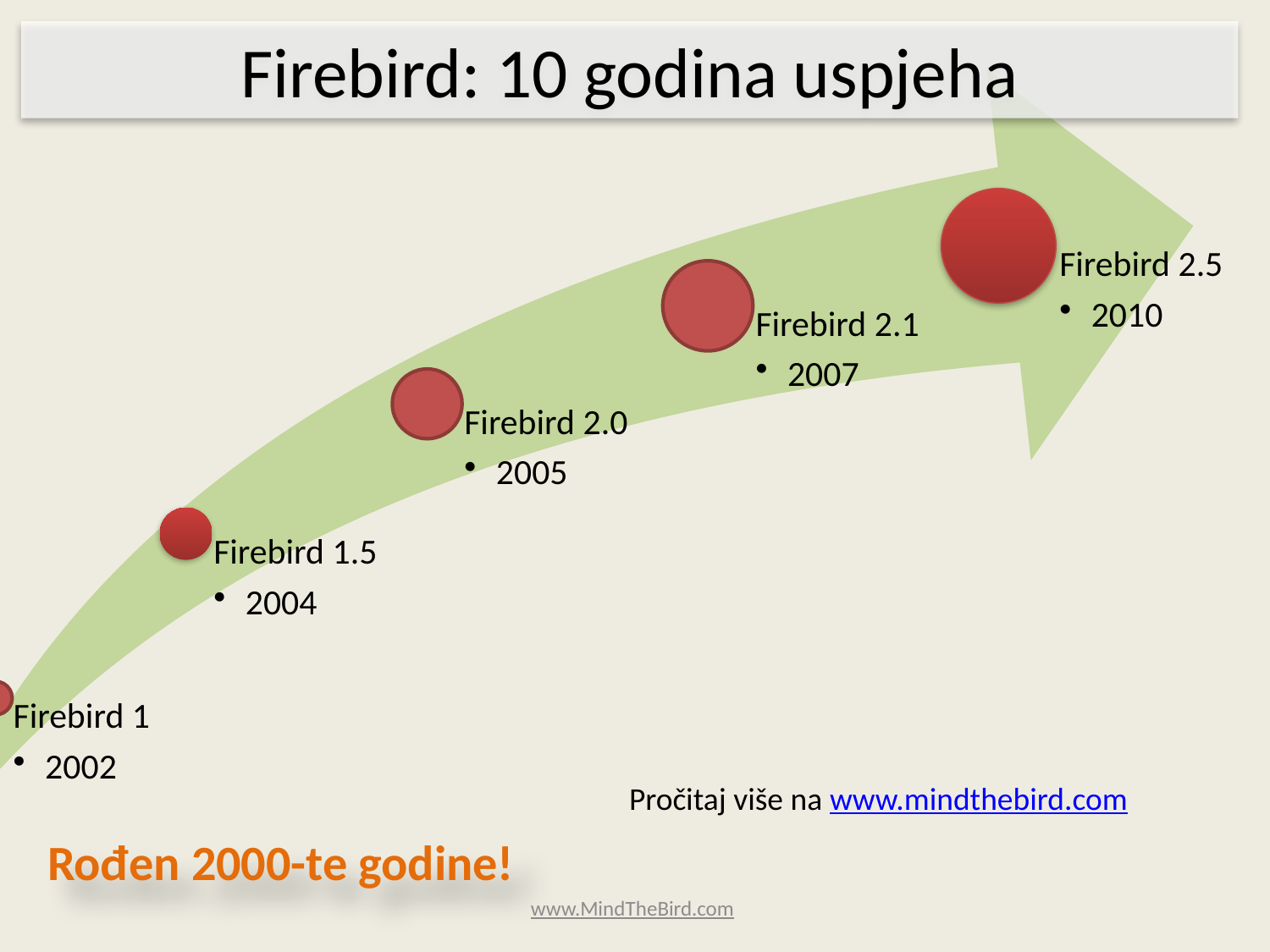

Firebird 1
2002
Firebird 1.5
2004
Firebird 2.0
2005
Firebird 2.1
2007
Firebird 2.5
2010
Firebird: 10 godina uspjeha
Pročitaj više na www.mindthebird.com
Rođen 2000-te godine!
www.MindTheBird.com